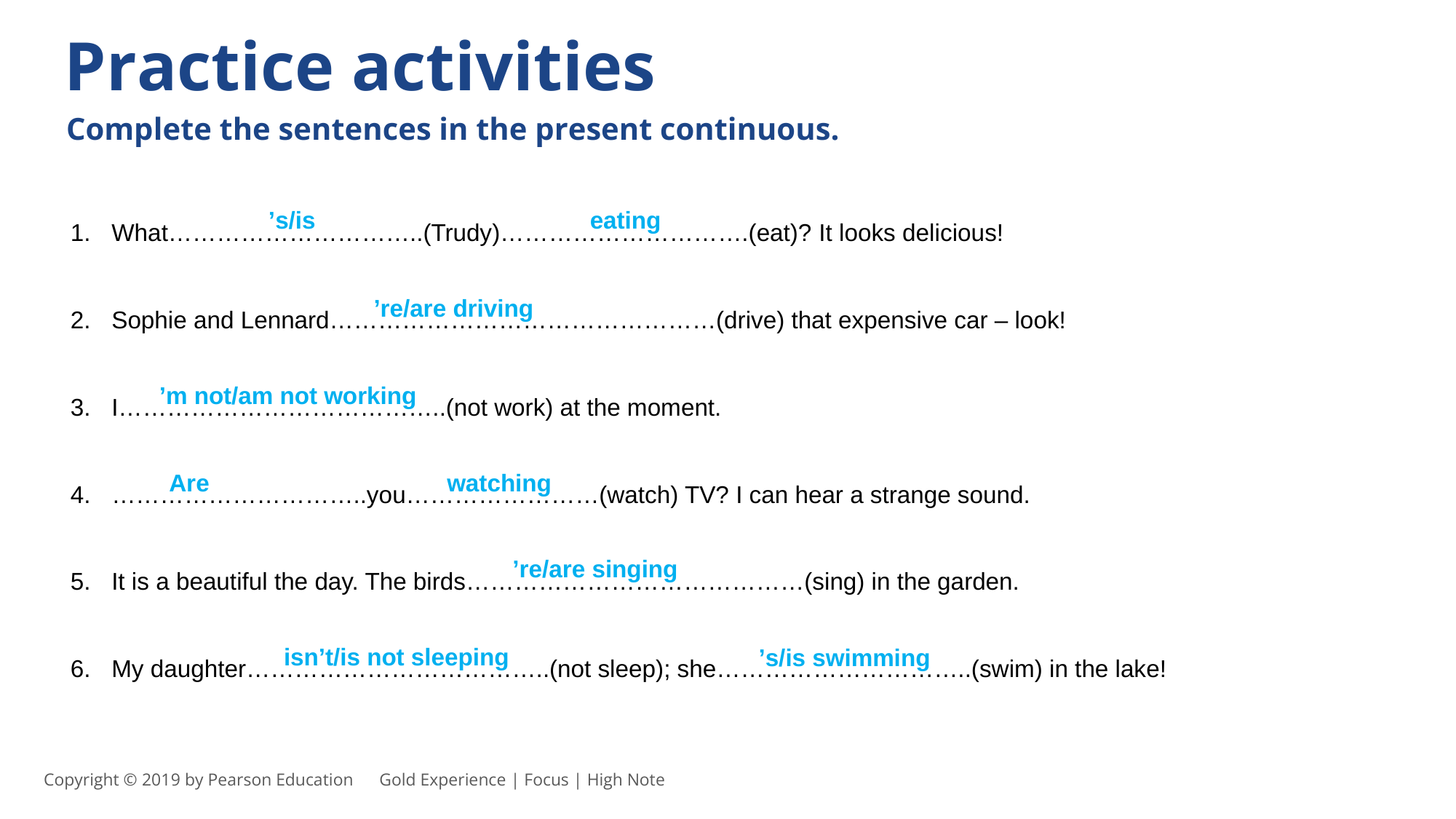

Practice activities
Complete the sentences in the present continuous.

What…………………………..(Trudy)………………………….(eat)? It looks delicious!

Sophie and Lennard…………………………………………(drive) that expensive car – look!

I…………………………………..(not work) at the moment.

…………………………..you……………………(watch) TV? I can hear a strange sound.

It is a beautiful the day. The birds……………………………………(sing) in the garden.

My daughter………………………………..(not sleep); she…………………………..(swim) in the lake!
’s/is
eating
’re/are driving
’m not/am not working
Are
watching
’re/are singing

isn’t/is not sleeping
’s/is swimming
Copyright © 2019 by Pearson Education      Gold Experience | Focus | High Note